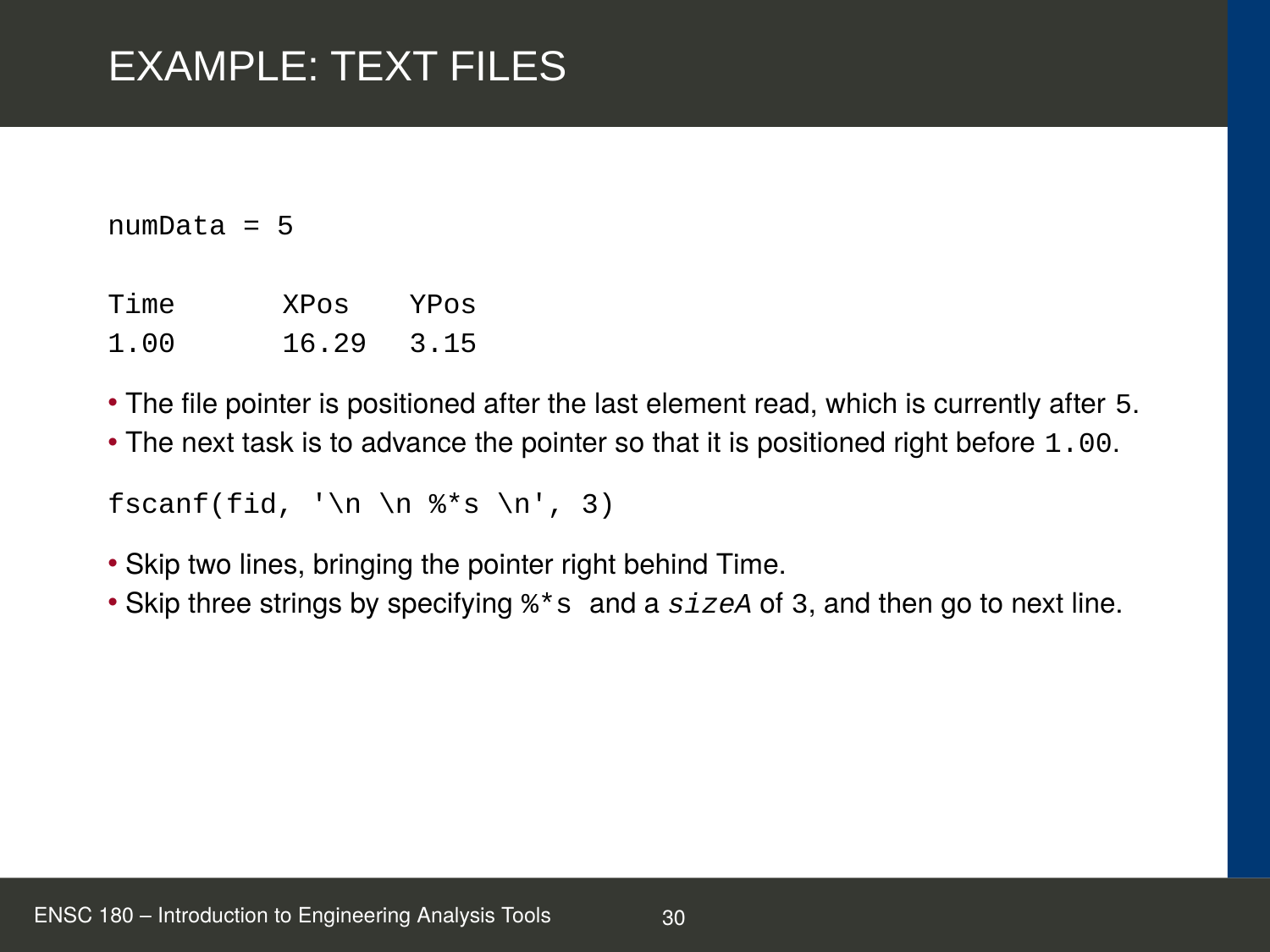

# EXAMPLE: TEXT FILES
numData = 5

Time	XPos	YPos
1.00	16.29	3.15
 The file pointer is positioned after the last element read, which is currently after 5.
 The next task is to advance the pointer so that it is positioned right before 1.00.
fscanf(fid, '\n \n %*s \n', 3)
 Skip two lines, bringing the pointer right behind Time.
 Skip three strings by specifying %*s and a sizeA of 3, and then go to next line.

ENSC 180 – Introduction to Engineering Analysis Tools